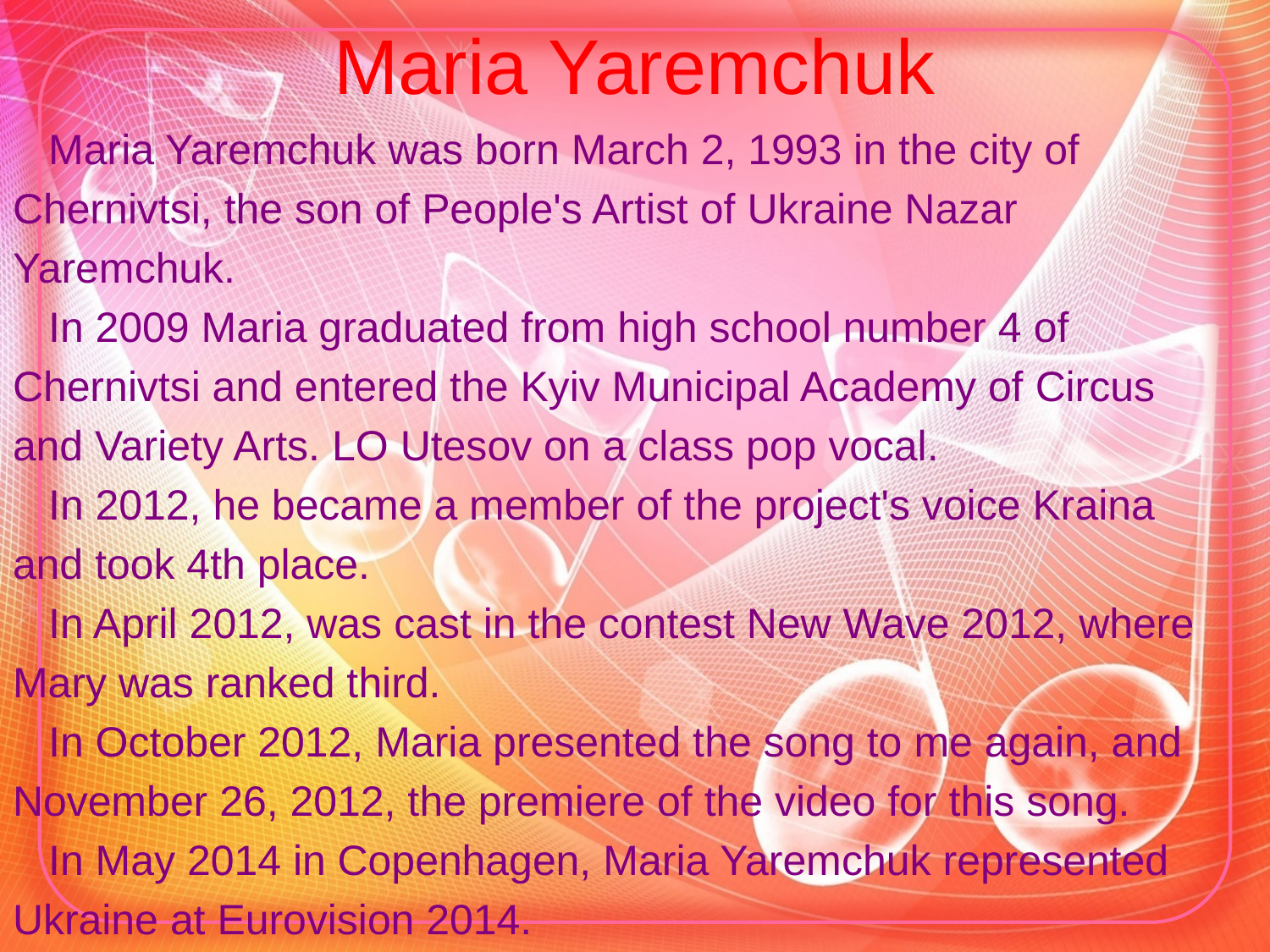

# Maria Yaremchuk
   Maria Yaremchuk was born March 2, 1993 in the city of
Chernivtsi, the son of People's Artist of Ukraine Nazar
Yaremchuk.
   In 2009 Maria graduated from high school number 4 of
Chernivtsi and entered the Kyiv Municipal Academy of Circus
and Variety Arts. LO Utesov on a class pop vocal.
   In 2012, he became a member of the project's voice Kraina
and took 4th place.
   In April 2012, was cast in the contest New Wave 2012, where
Mary was ranked third.
   In October 2012, Maria presented the song to me again, and
November 26, 2012, the premiere of the video for this song.
   In May 2014 in Copenhagen, Maria Yaremchuk represented
Ukraine at Eurovision 2014.